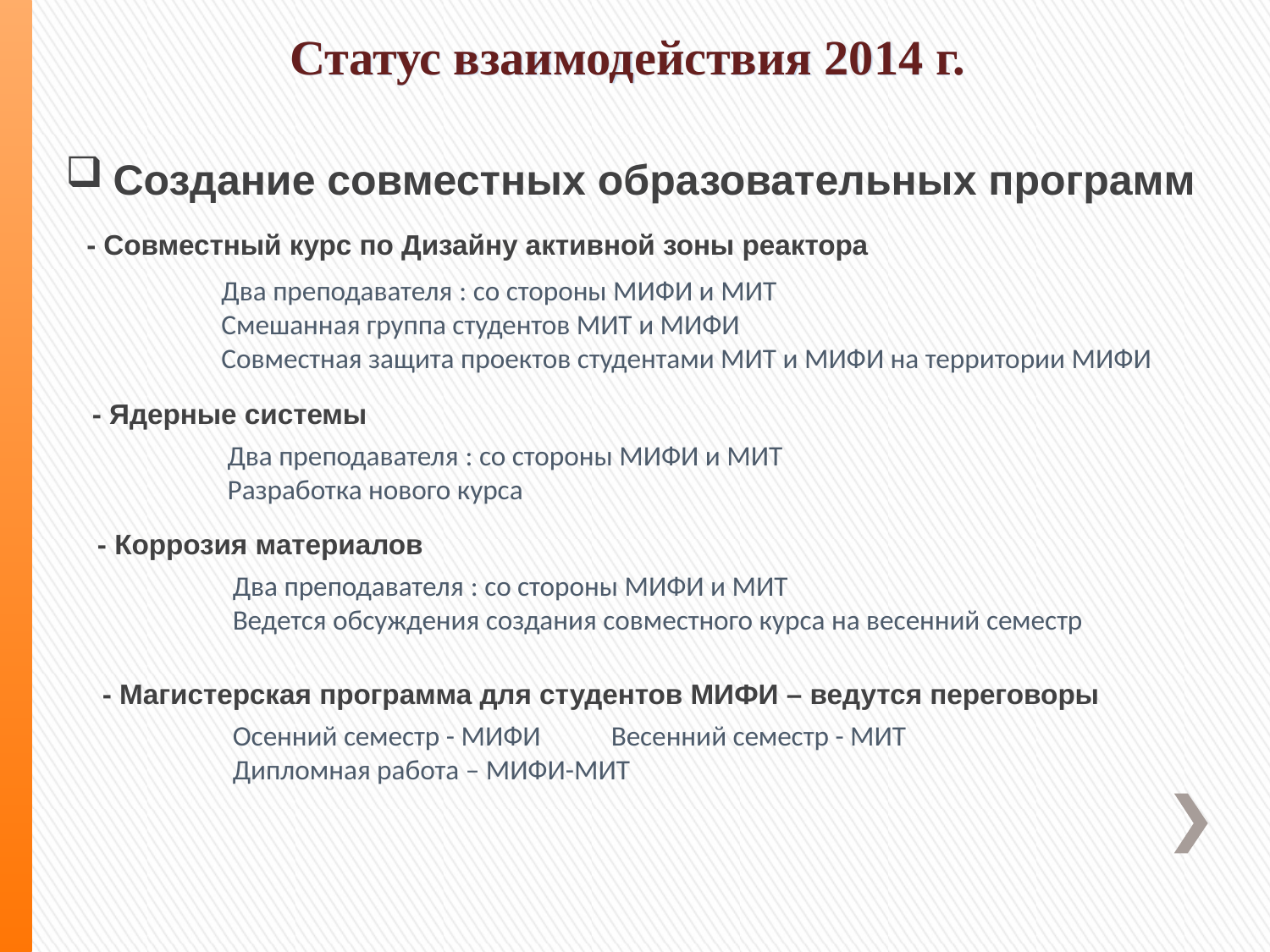

Статус взаимодействия 2014 г.
Создание совместных образовательных программ
- Совместный курс по Дизайну активной зоны реактора
Два преподавателя : со стороны МИФИ и МИТ
Смешанная группа студентов МИТ и МИФИ
Совместная защита проектов студентами МИТ и МИФИ на территории МИФИ
- Ядерные системы
Два преподавателя : со стороны МИФИ и МИТ
Разработка нового курса
- Коррозия материалов
Два преподавателя : со стороны МИФИ и МИТ
Ведется обсуждения создания совместного курса на весенний семестр
- Магистерская программа для студентов МИФИ – ведутся переговоры
Осенний семестр - МИФИ           Весенний семестр - МИТ
Дипломная работа – МИФИ-МИТ